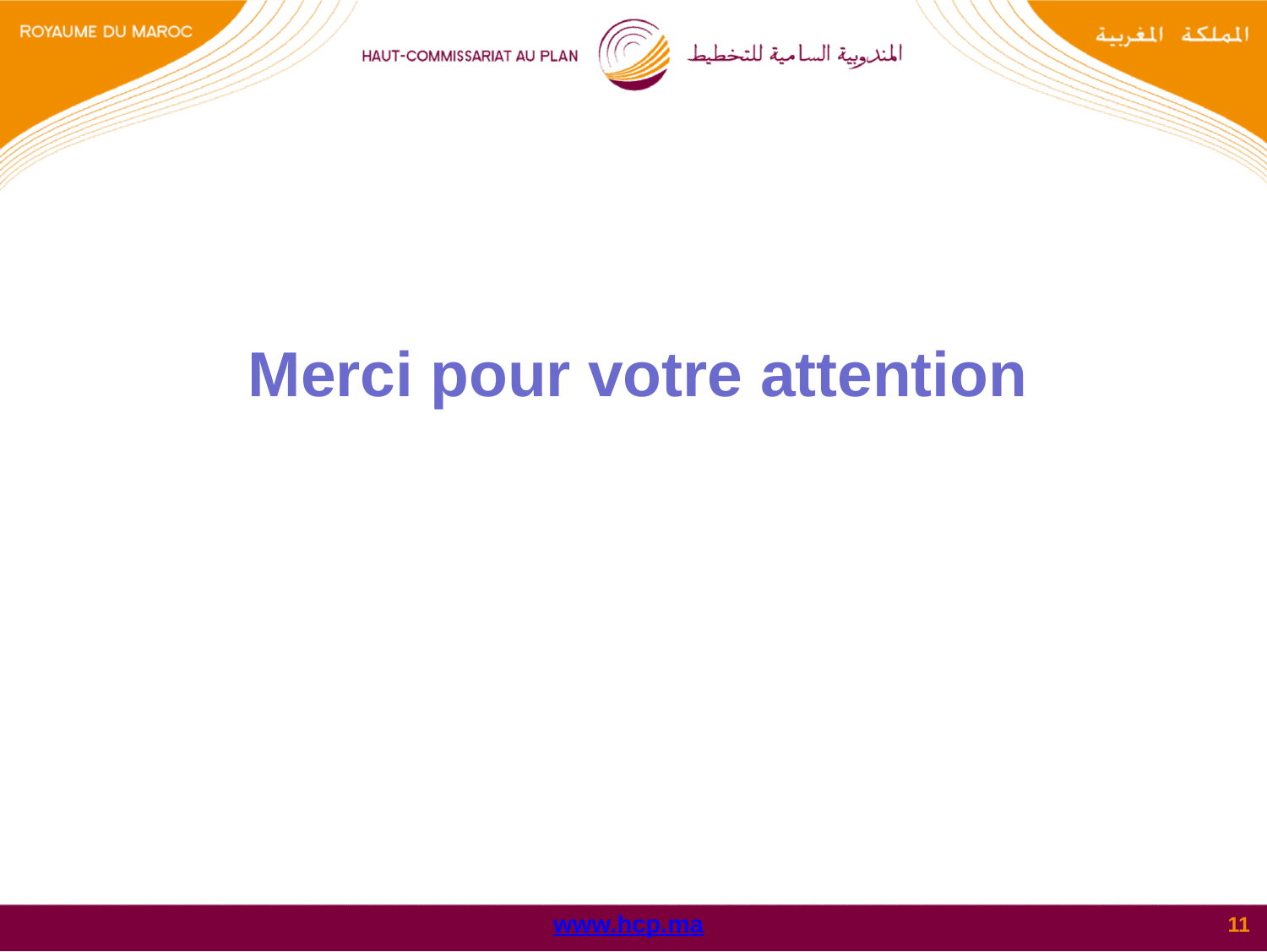

# Merci pour votre attention
www.hcp.ma
11